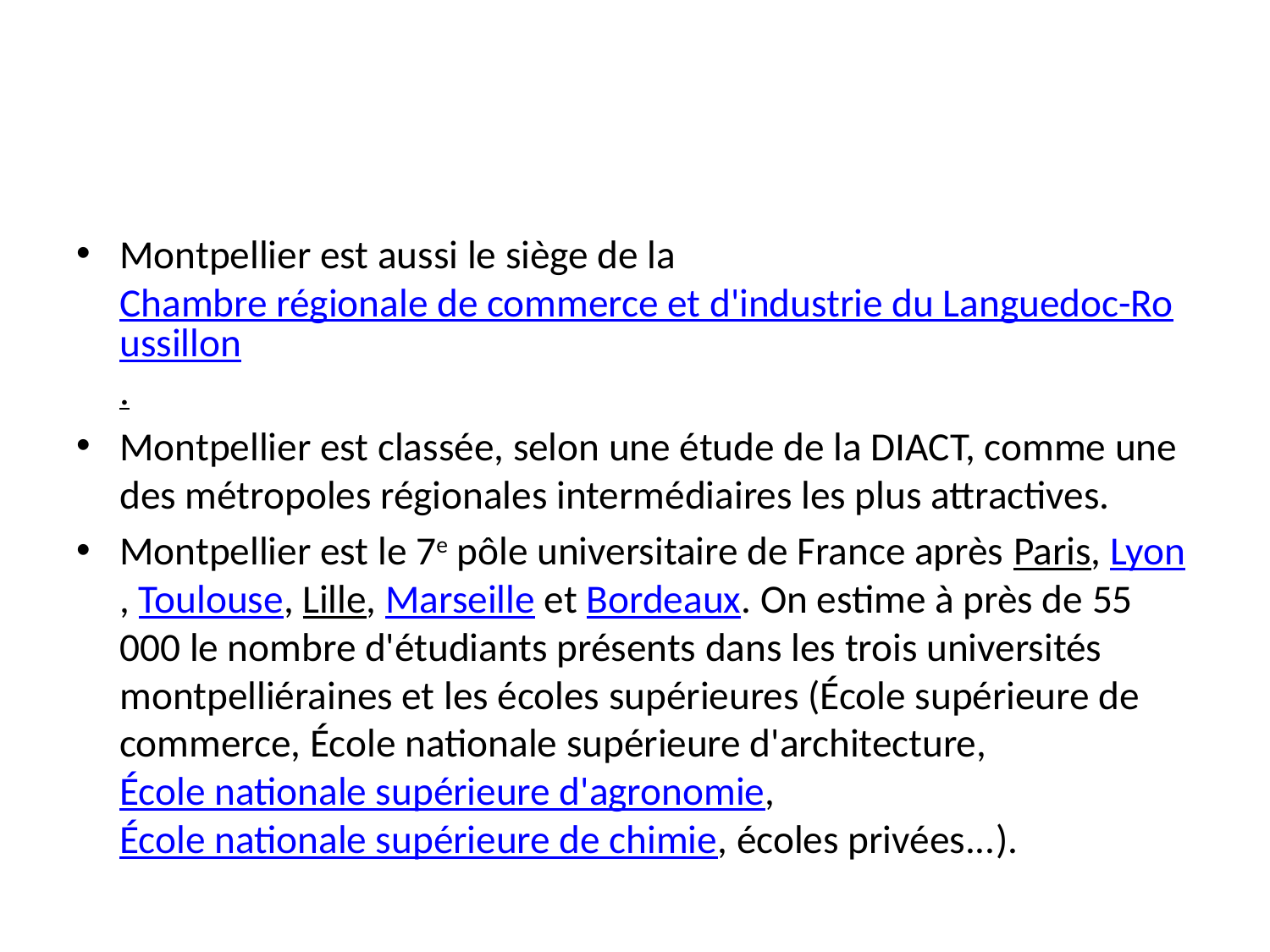

#
Montpellier est aussi le siège de la Chambre régionale de commerce et d'industrie du Languedoc-Roussillon.
Montpellier est classée, selon une étude de la DIACT, comme une des métropoles régionales intermédiaires les plus attractives.
Montpellier est le 7e pôle universitaire de France après Paris, Lyon, Toulouse, Lille, Marseille et Bordeaux. On estime à près de 55 000 le nombre d'étudiants présents dans les trois universités montpelliéraines et les écoles supérieures (École supérieure de commerce, École nationale supérieure d'architecture, École nationale supérieure d'agronomie, École nationale supérieure de chimie, écoles privées...).